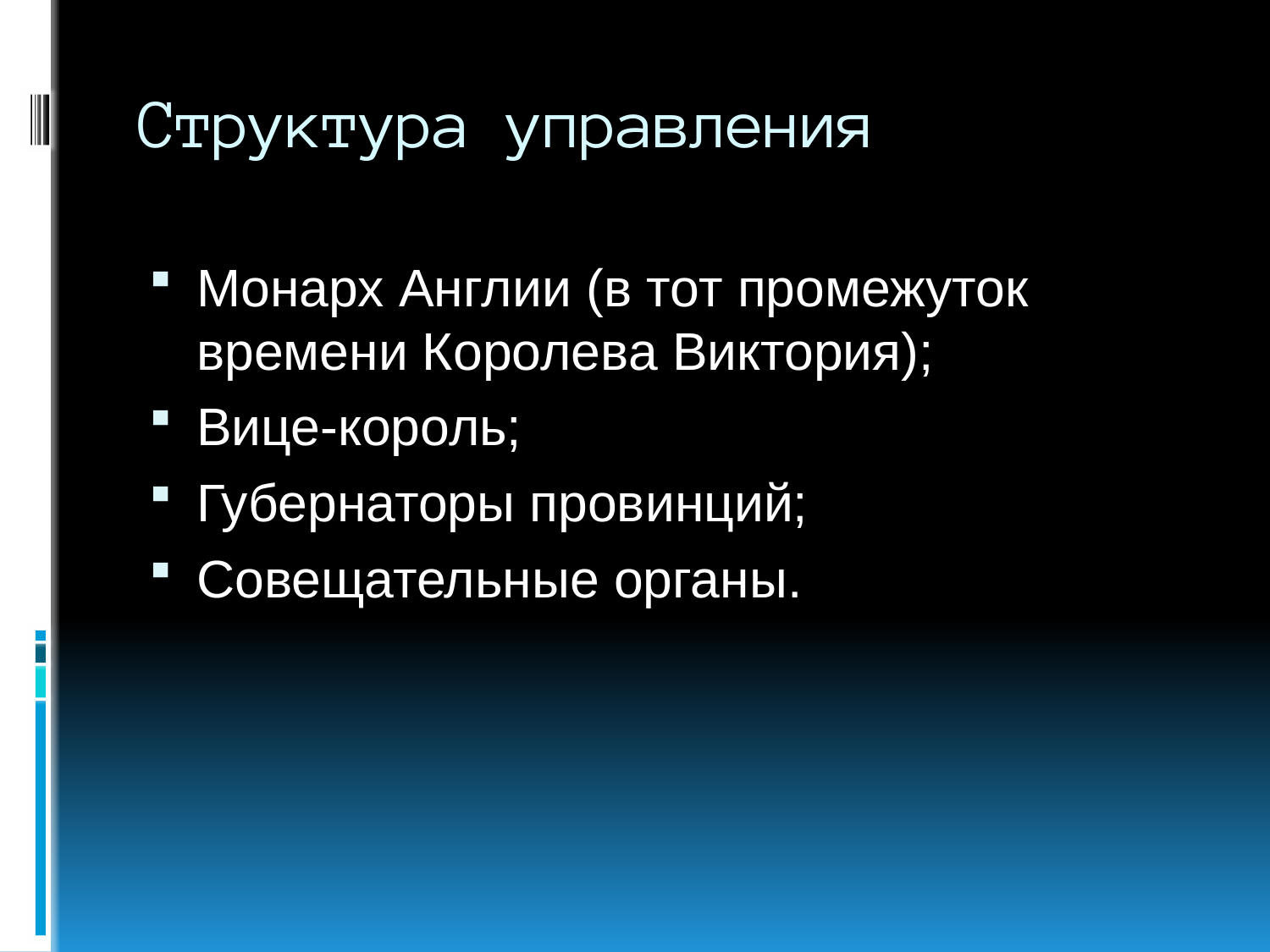

# Структура управления
Монарх Англии (в тот промежуток времени Королева Виктория);
Вице-король;
Губернаторы провинций;
Совещательные органы.